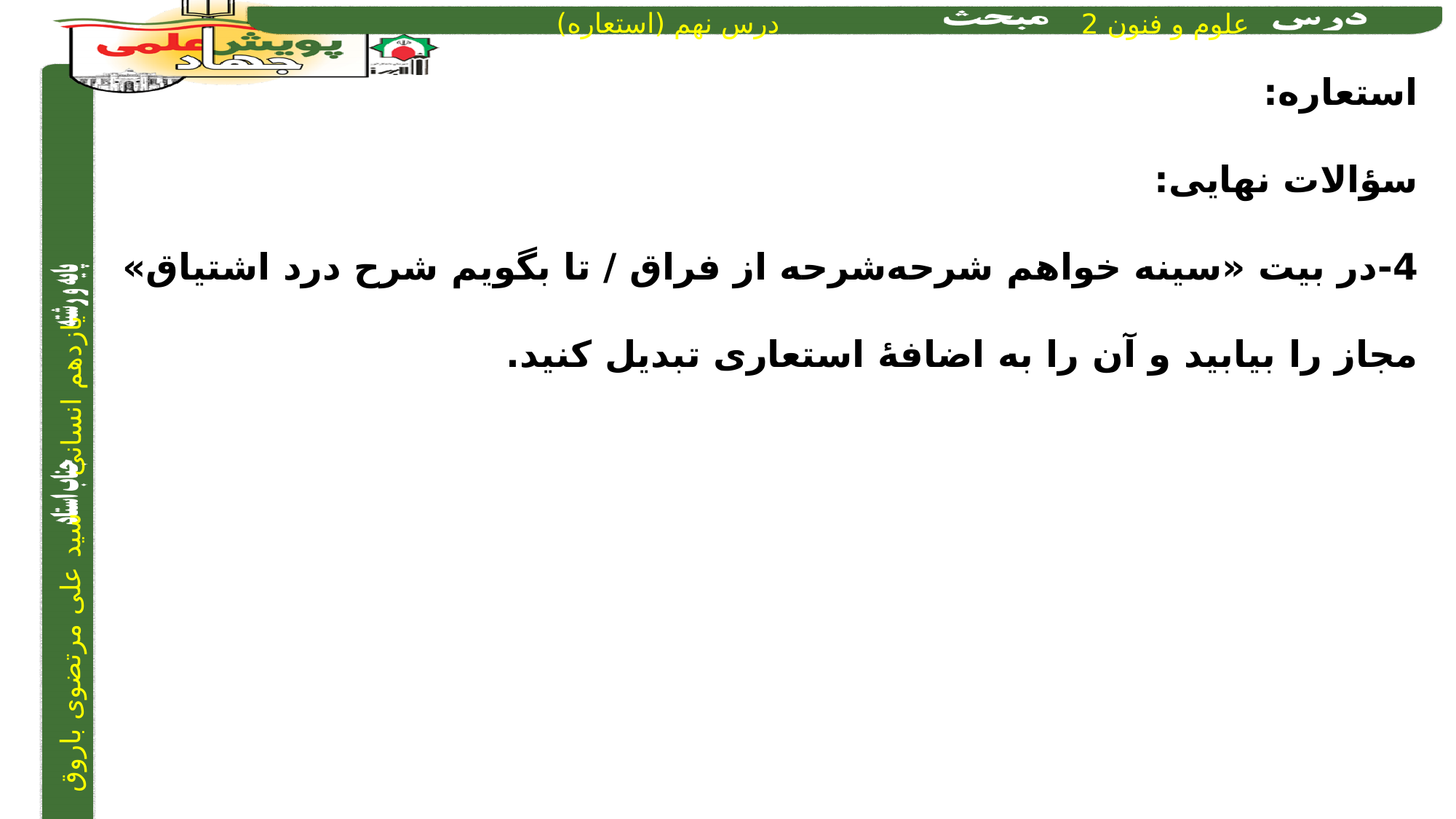

استعاره:
سؤالات نهایی:
4-در بیت «سینه‌ خواهم شرحه‌‌شرحه از فراق / تا بگویم شرح درد اشتیاق» مجاز را بیابید و آن‌ را به اضافۀ استعاری تبدیل کنید.